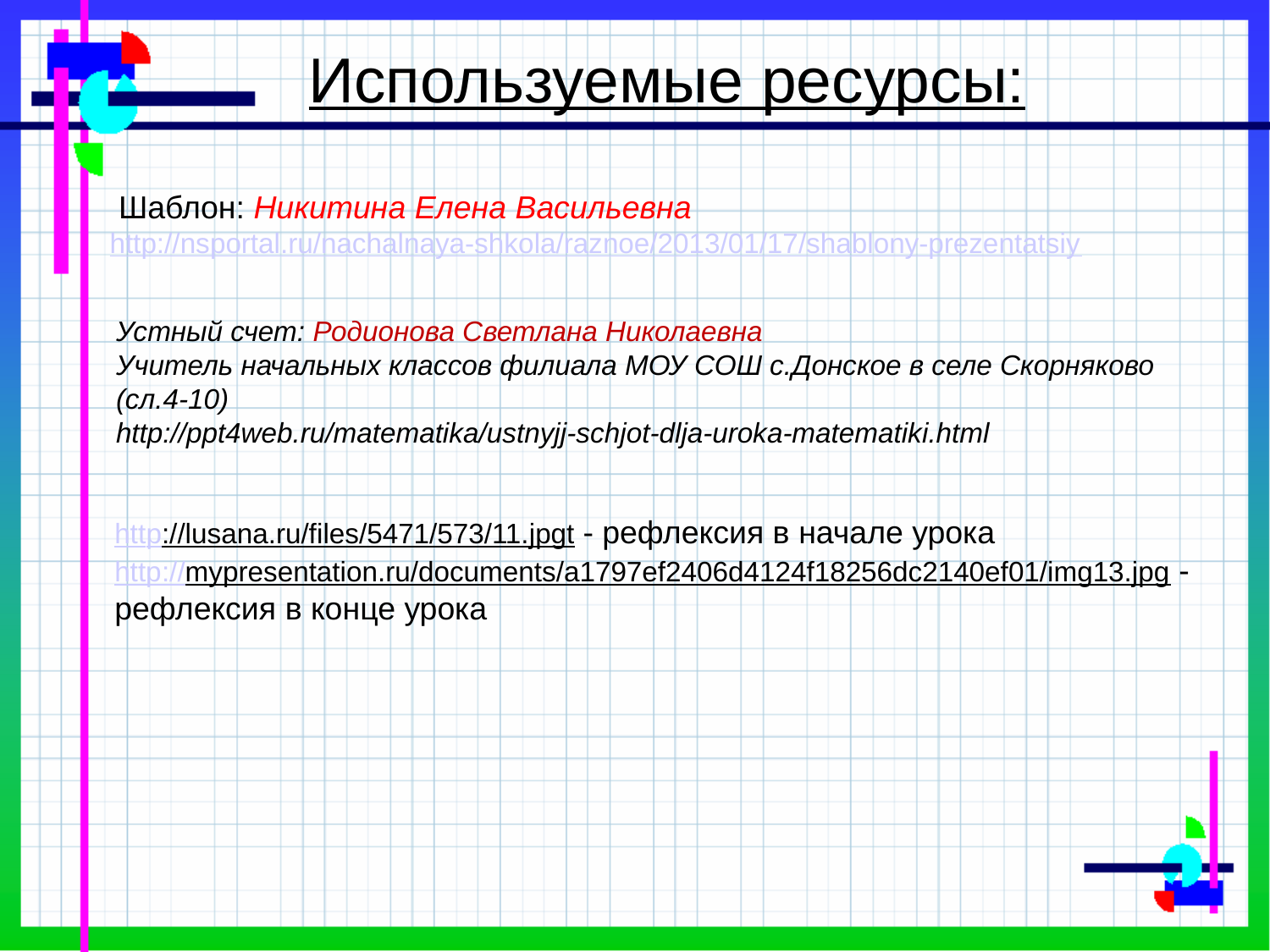

# Используемые ресурсы:
 Шаблон: Никитина Елена Васильевна
http://nsportal.ru/nachalnaya-shkola/raznoe/2013/01/17/shablony-prezentatsiy
Устный счет: Родионова Светлана Николаевна
Учитель начальных классов филиала МОУ СОШ с.Донское в селе Скорняково (сл.4-10)
http://ppt4web.ru/matematika/ustnyjj-schjot-dlja-uroka-matematiki.html
http://lusana.ru/files/5471/573/11.jpgt - рефлексия в начале урока
http://mypresentation.ru/documents/a1797ef2406d4124f18256dc2140ef01/img13.jpg - рефлексия в конце урока